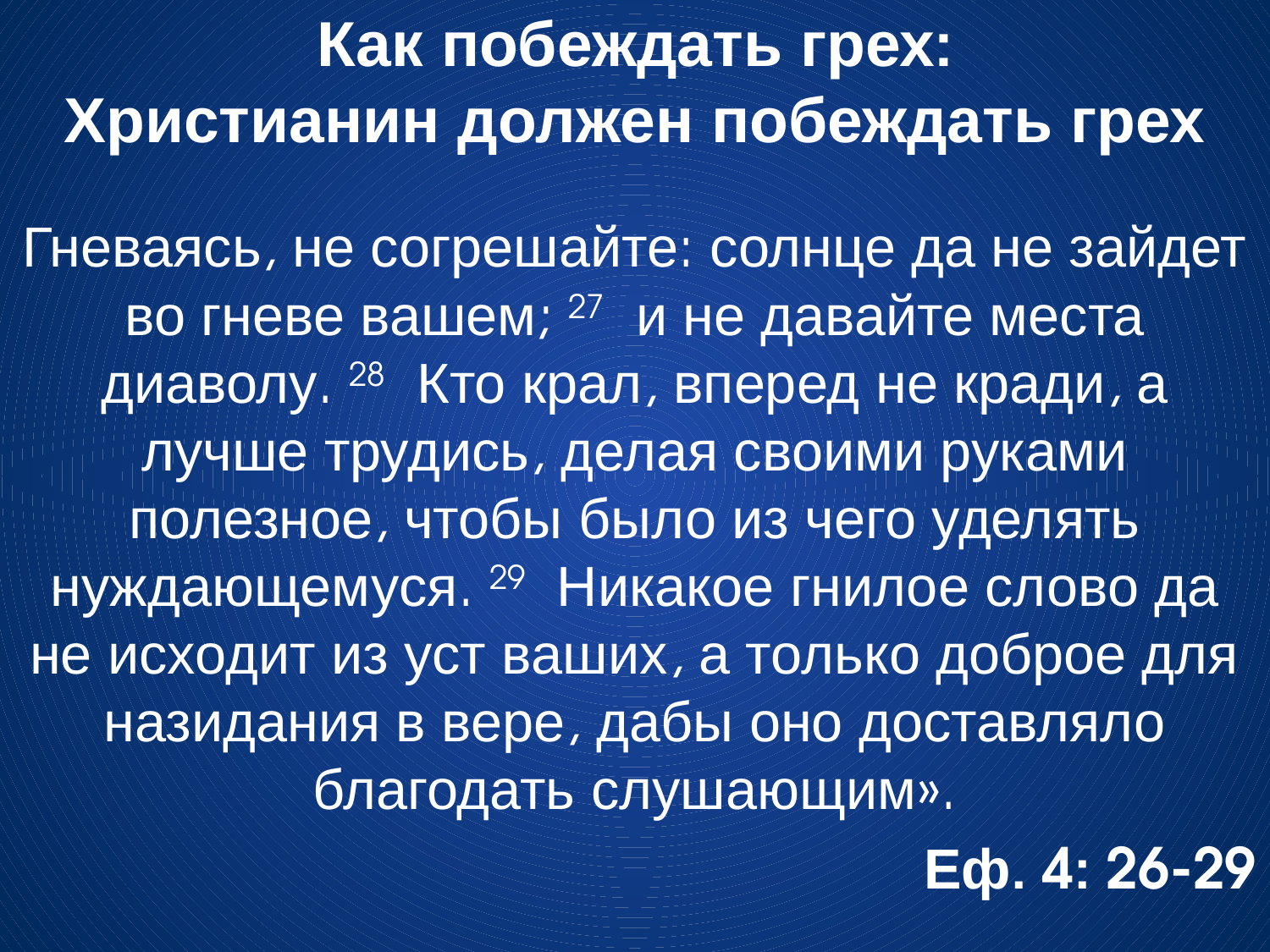

# Как побеждать грех: Христианин должен побеждать грех
Гневаясь, не согрешайте: солнце да не зайдет во гневе вашем; 27  и не давайте места диаволу. 28  Кто крал, вперед не кради, а лучше трудись, делая своими руками полезное, чтобы было из чего уделять нуждающемуся. 29  Никакое гнилое слово да не исходит из уст ваших, а только доброе для назидания в вере, дабы оно доставляло благодать слушающим».
Еф. 4: 26-29